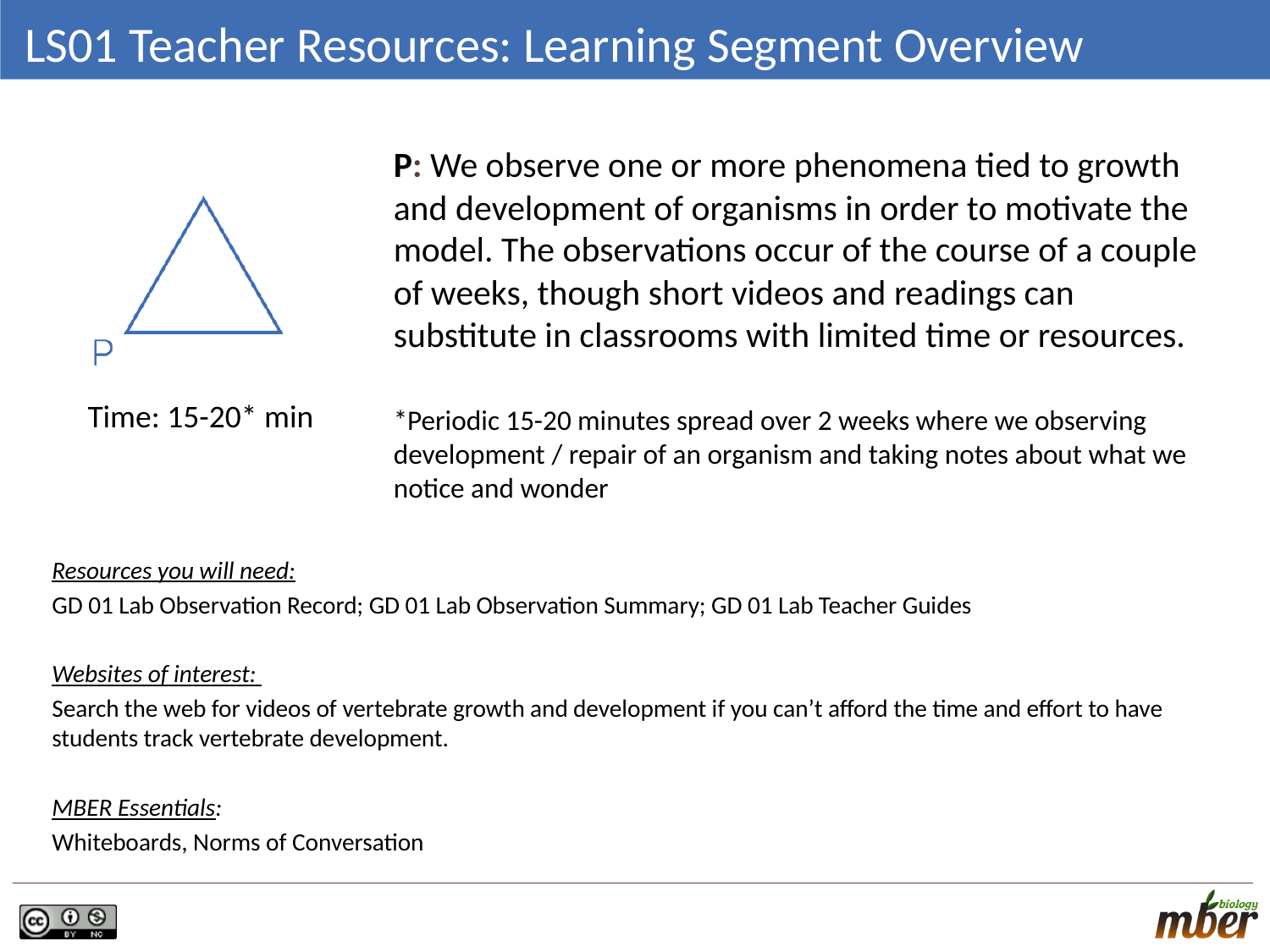

# LS01 Teacher Resources: Learning Segment Overview
P: We observe one or more phenomena tied to growth and development of organisms in order to motivate the model. The observations occur of the course of a couple of weeks, though short videos and readings can substitute in classrooms with limited time or resources.

*Periodic 15-20 minutes spread over 2 weeks where we observing development / repair of an organism and taking notes about what we notice and wonder

Time: 15-20* min
Resources you will need:
GD 01 Lab Observation Record; GD 01 Lab Observation Summary; GD 01 Lab Teacher Guides

Websites of interest:
Search the web for videos of vertebrate growth and development if you can’t afford the time and effort to have students track vertebrate development.

MBER Essentials:
Whiteboards, Norms of Conversation